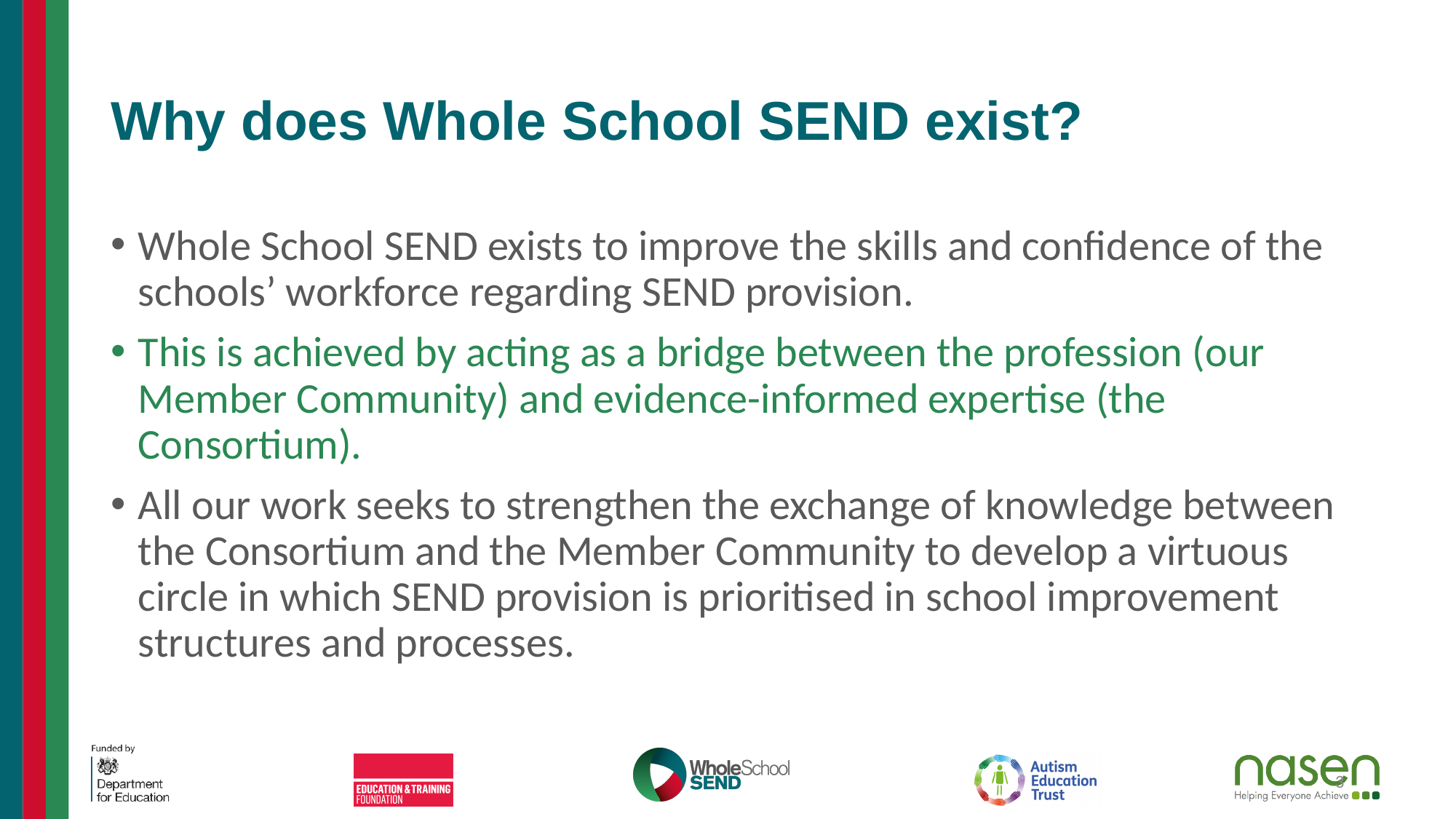

# Why does Whole School SEND exist?
Whole School SEND exists to improve the skills and confidence of the schools’ workforce regarding SEND provision.
This is achieved by acting as a bridge between the profession (our Member Community) and evidence-informed expertise (the Consortium).
All our work seeks to strengthen the exchange of knowledge between the Consortium and the Member Community to develop a virtuous circle in which SEND provision is prioritised in school improvement structures and processes.

3